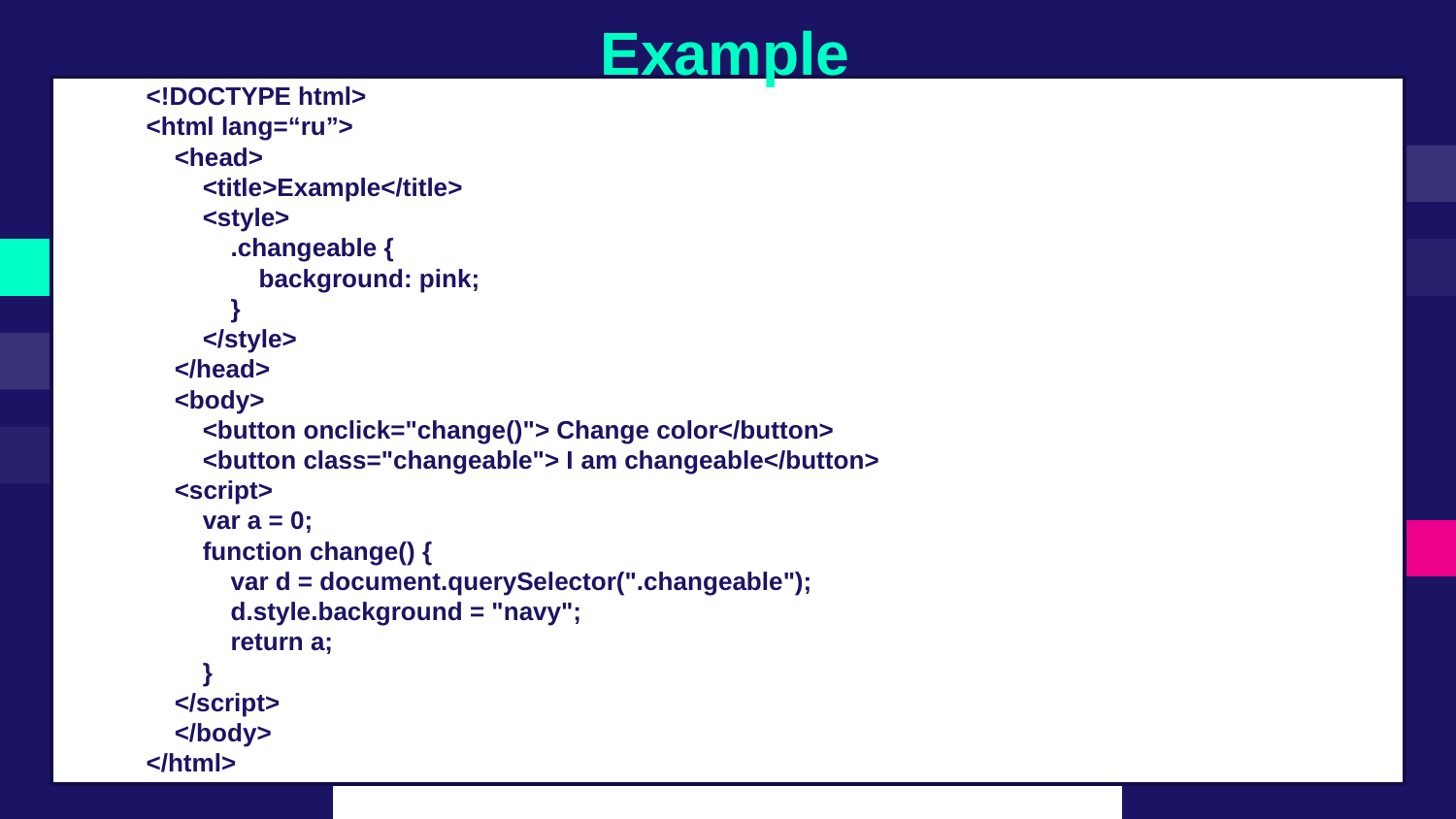

# Example
<!DOCTYPE html>
<html lang=“ru”>
    <head>
        <title>Example</title>
        <style>
            .changeable {
                background: pink;
            }
        </style>
    </head>
    <body>
        <button onclick="change()"> Change color</button>
        <button class="changeable"> I am changeable</button>
    <script>
        var a = 0;
        function change() {
            var d = document.querySelector(".changeable");
            d.style.background = "navy";
            return a;
        }
    </script>
    </body>
</html>